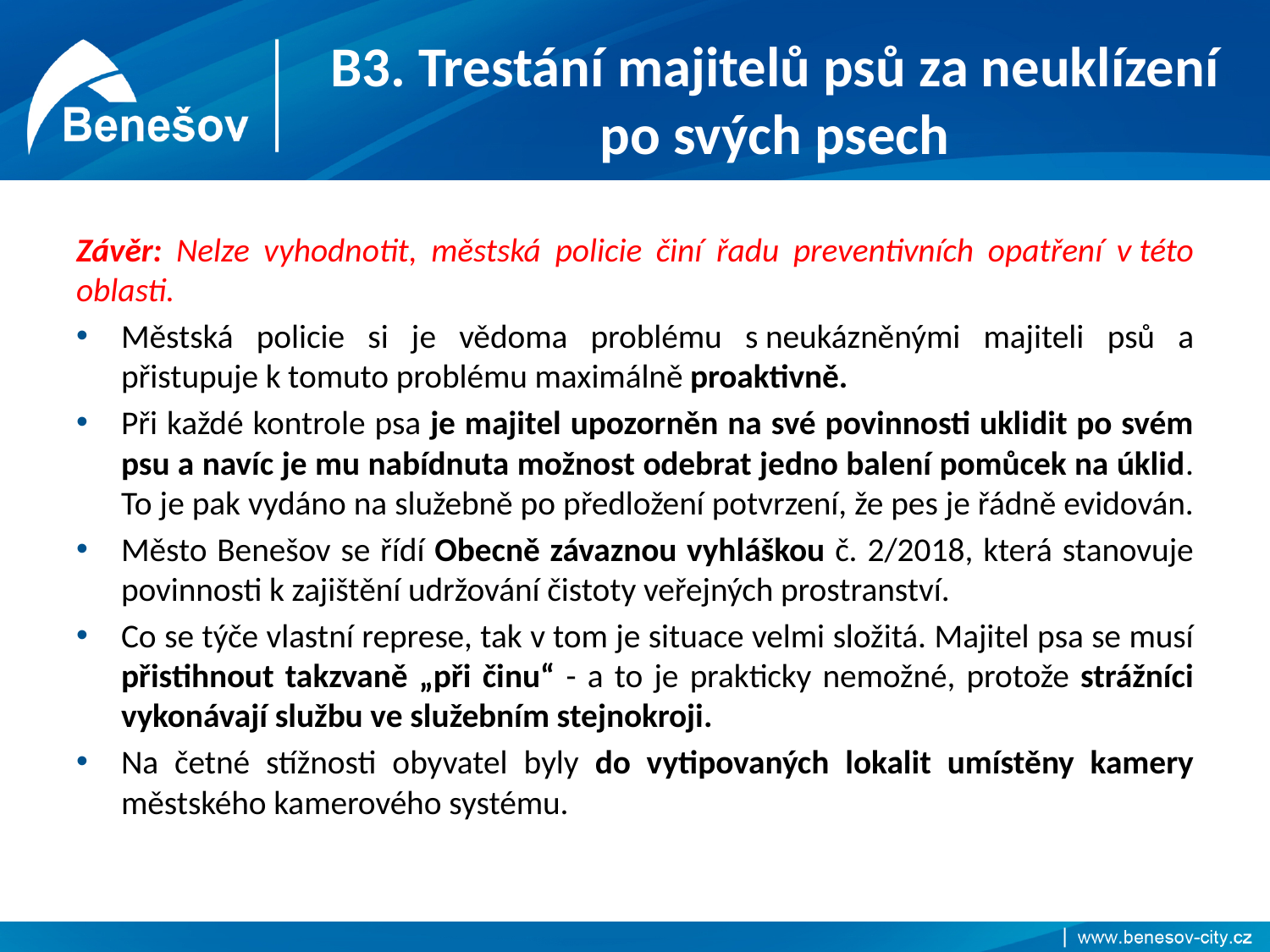

# B3. Trestání majitelů psů za neuklízení po svých psech
Závěr: Nelze vyhodnotit, městská policie činí řadu preventivních opatření v této oblasti.
Městská policie si je vědoma problému s neukázněnými majiteli psů a přistupuje k tomuto problému maximálně proaktivně.
Při každé kontrole psa je majitel upozorněn na své povinnosti uklidit po svém psu a navíc je mu nabídnuta možnost odebrat jedno balení pomůcek na úklid. To je pak vydáno na služebně po předložení potvrzení, že pes je řádně evidován.
Město Benešov se řídí Obecně závaznou vyhláškou č. 2/2018, která stanovuje povinnosti k zajištění udržování čistoty veřejných prostranství.
Co se týče vlastní represe, tak v tom je situace velmi složitá. Majitel psa se musí přistihnout takzvaně „při činu“ - a to je prakticky nemožné, protože strážníci vykonávají službu ve služebním stejnokroji.
Na četné stížnosti obyvatel byly do vytipovaných lokalit umístěny kamery městského kamerového systému.